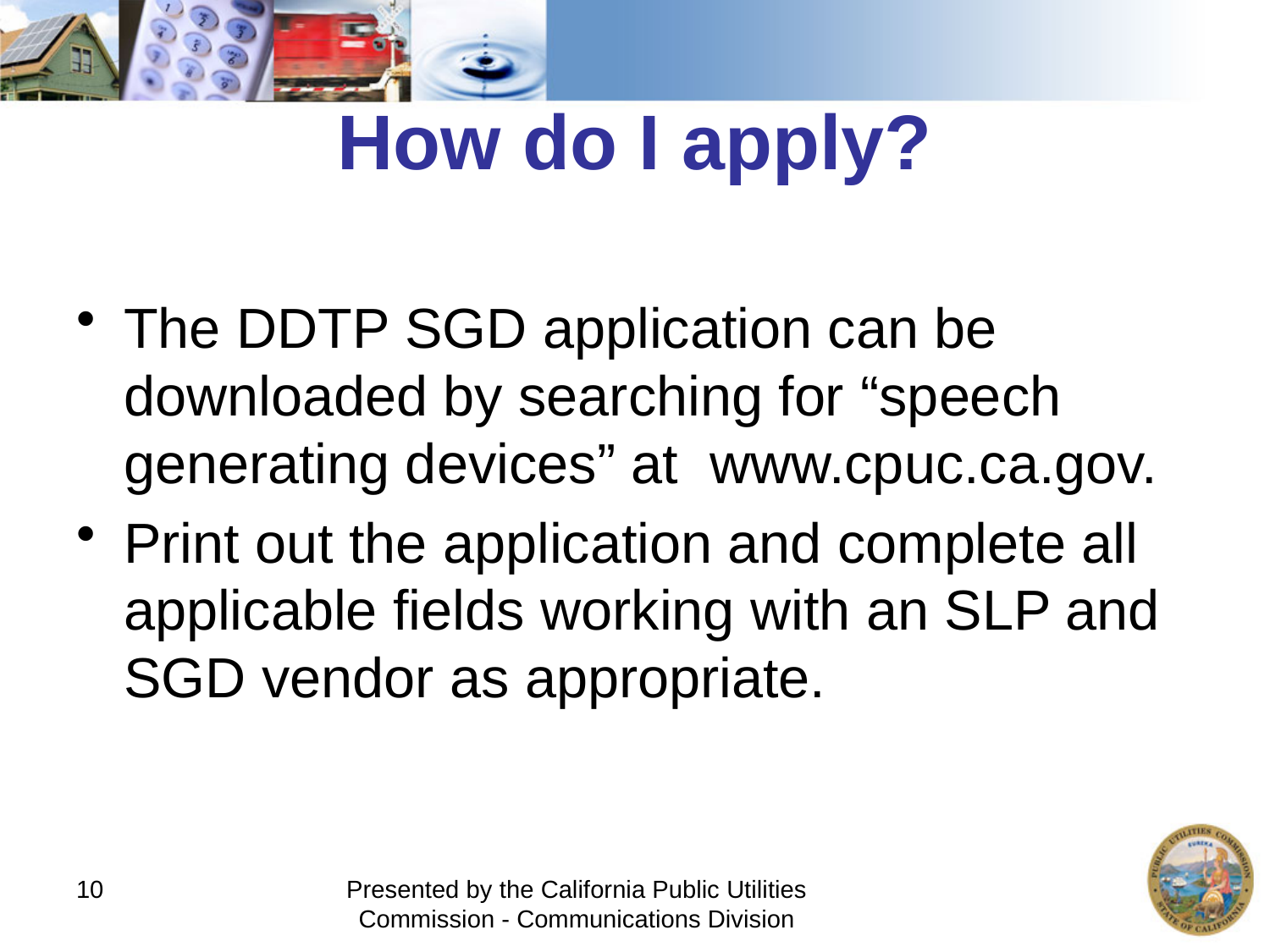

# How do I apply?
The DDTP SGD application can be downloaded by searching for “speech generating devices” at  www.cpuc.ca.gov.
Print out the application and complete all applicable fields working with an SLP and SGD vendor as appropriate.

10
Presented by the California Public Utilities Commission - Communications Division